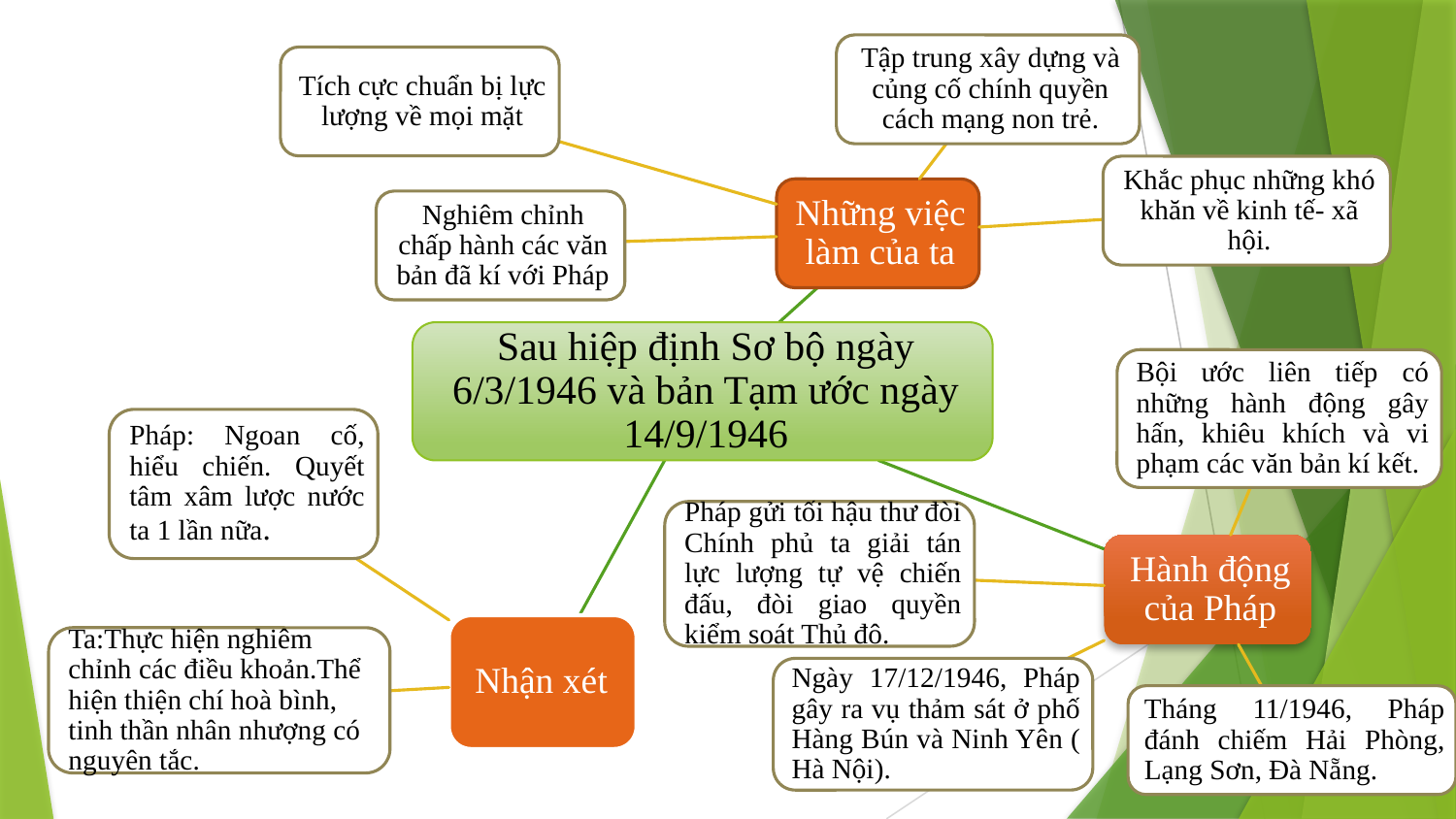

Sau hiệp định Sơ bộ ngày 6/3/1946 và bản Tạm ước ngày 14/9/1946
Những việc làm của ta
Nghiêm chỉnh chấp hành các văn bản đã kí với Pháp
Tích cực chuẩn bị lực lượng về mọi mặt
Tập trung xây dựng và củng cố chính quyền cách mạng non trẻ.
Khắc phục những khó khăn về kinh tế- xã hội.
Hành động của Pháp
Bội ước liên tiếp có những hành động gây hấn, khiêu khích và vi phạm các văn bản kí kết.
Tháng 11/1946, Pháp đánh chiếm Hải Phòng, Lạng Sơn, Đà Nẵng.
Ngày 17/12/1946, Pháp gây ra vụ thảm sát ở phố Hàng Bún và Ninh Yên ( Hà Nội).
Pháp gửi tối hậu thư đòi Chính phủ ta giải tán lực lượng tự vệ chiến đấu, đòi giao quyền kiểm soát Thủ đô.
Nhận xét
Ta:Thực hiện nghiêm chỉnh các điều khoản.Thể hiện thiện chí hoà bình, tinh thần nhân nhượng có nguyên tắc.
Pháp: Ngoan cố, hiểu chiến. Quyết tâm xâm lược nước ta 1 lần nữa.